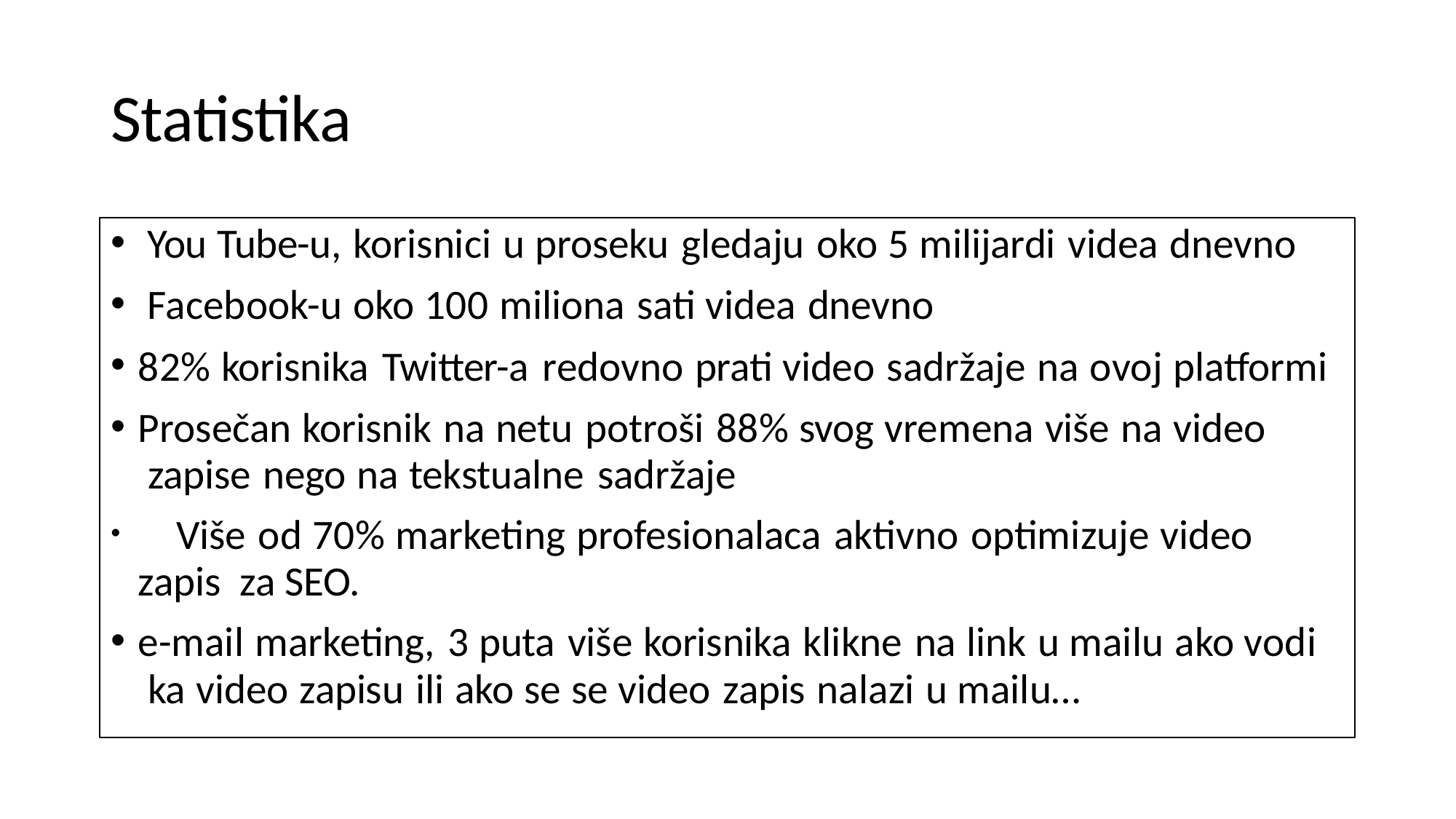

# Statistika
You Tube-u, korisnici u proseku gledaju oko 5 milijardi videa dnevno
Facebook-u oko 100 miliona sati videa dnevno
82% korisnika Twitter-a redovno prati video sadržaje na ovoj platformi
Prosečan korisnik na netu potroši 88% svog vremena više na video  zapise nego na tekstualne sadržaje
	Više od 70% marketing profesionalaca aktivno optimizuje video zapis  za SEO.
e-mail marketing, 3 puta više korisnika klikne na link u mailu ako vodi  ka video zapisu ili ako se se video zapis nalazi u mailu…